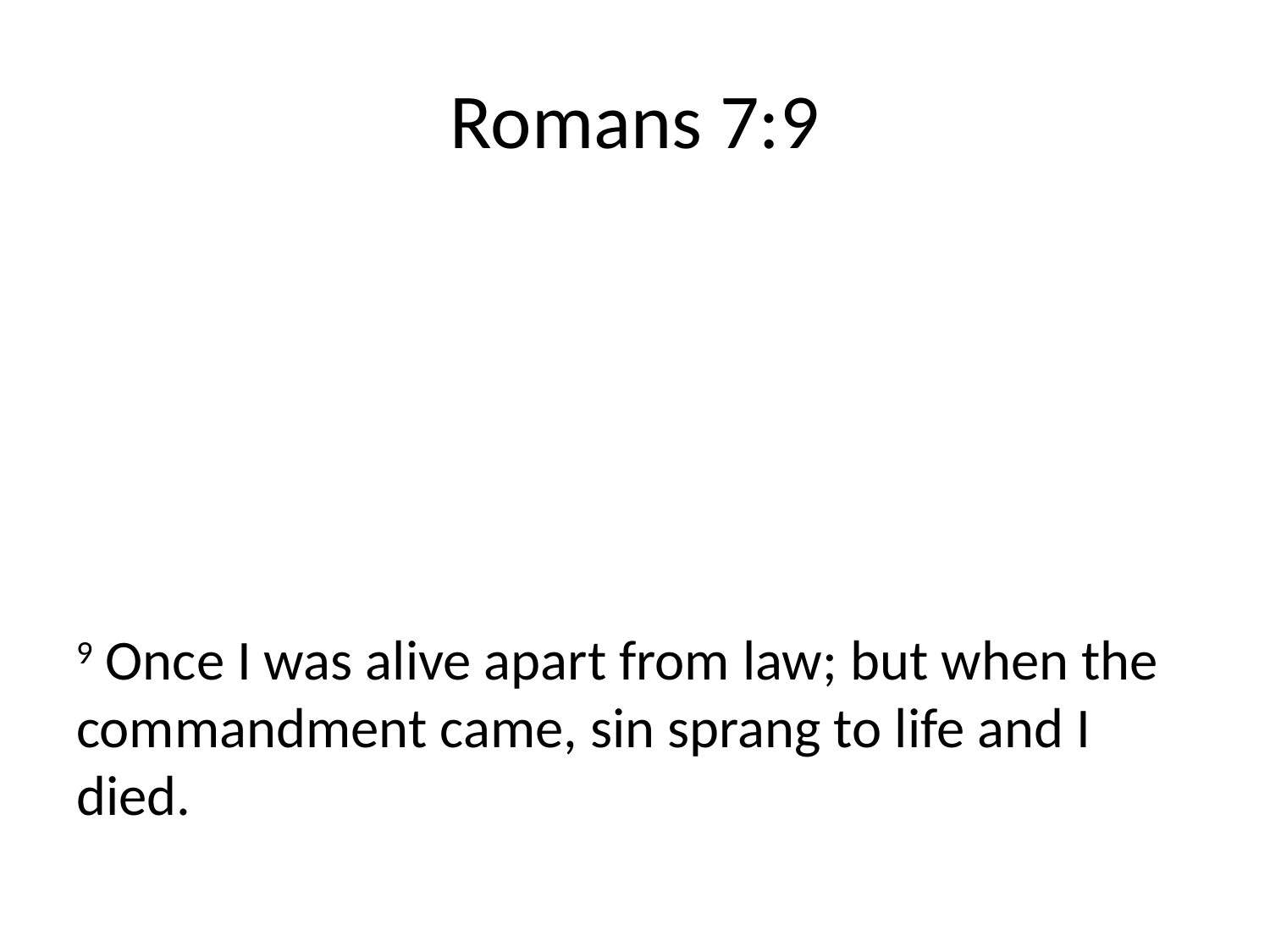

# Romans 7:9

9 Once I was alive apart from law; but when the commandment came, sin sprang to life and I died.